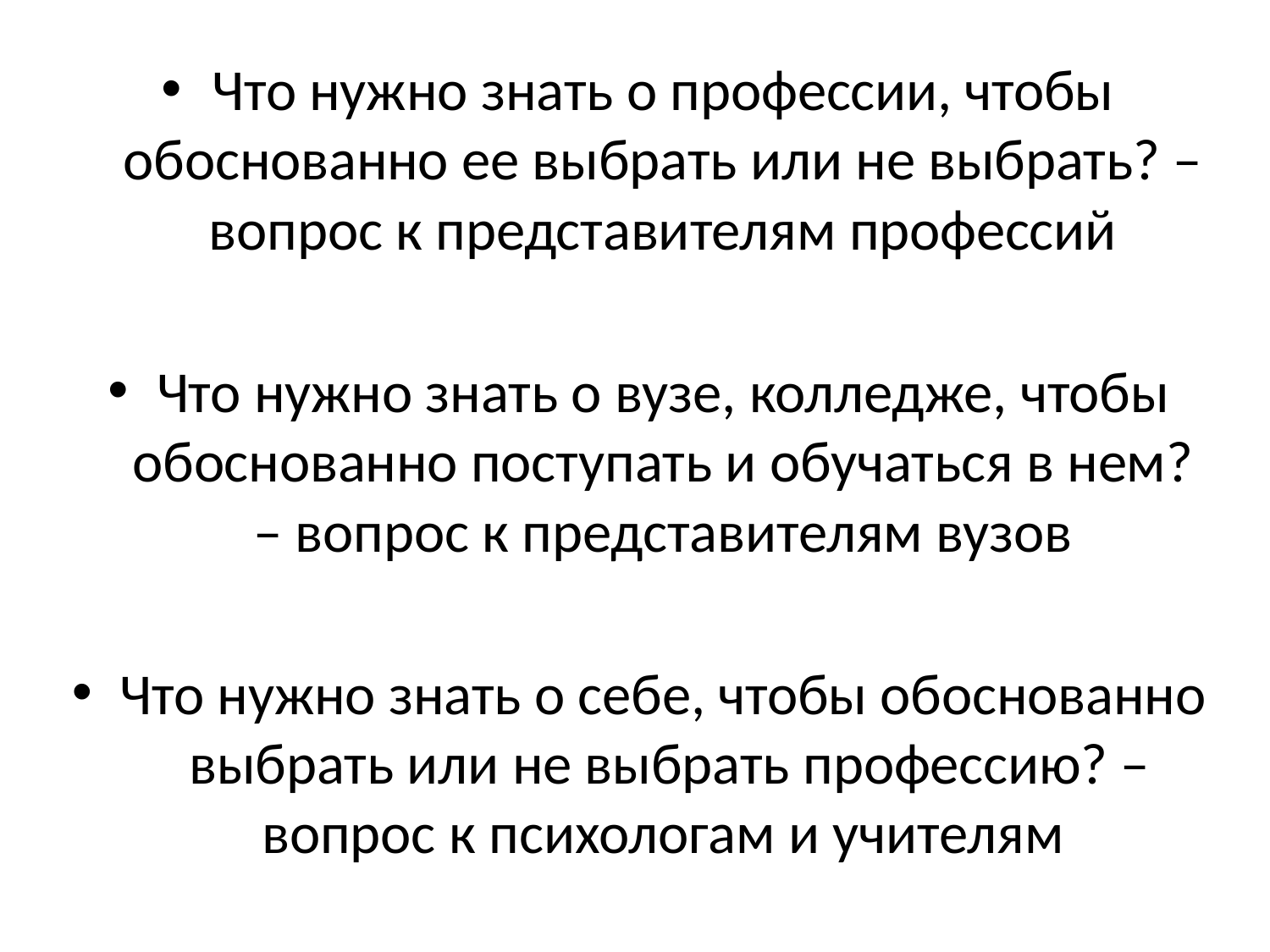

Что нужно знать о профессии, чтобы обоснованно ее выбрать или не выбрать? – вопрос к представителям профессий

Что нужно знать о вузе, колледже, чтобы обоснованно поступать и обучаться в нем? – вопрос к представителям вузов

Что нужно знать о себе, чтобы обоснованно  выбрать или не выбрать профессию? – вопрос к психологам и учителям